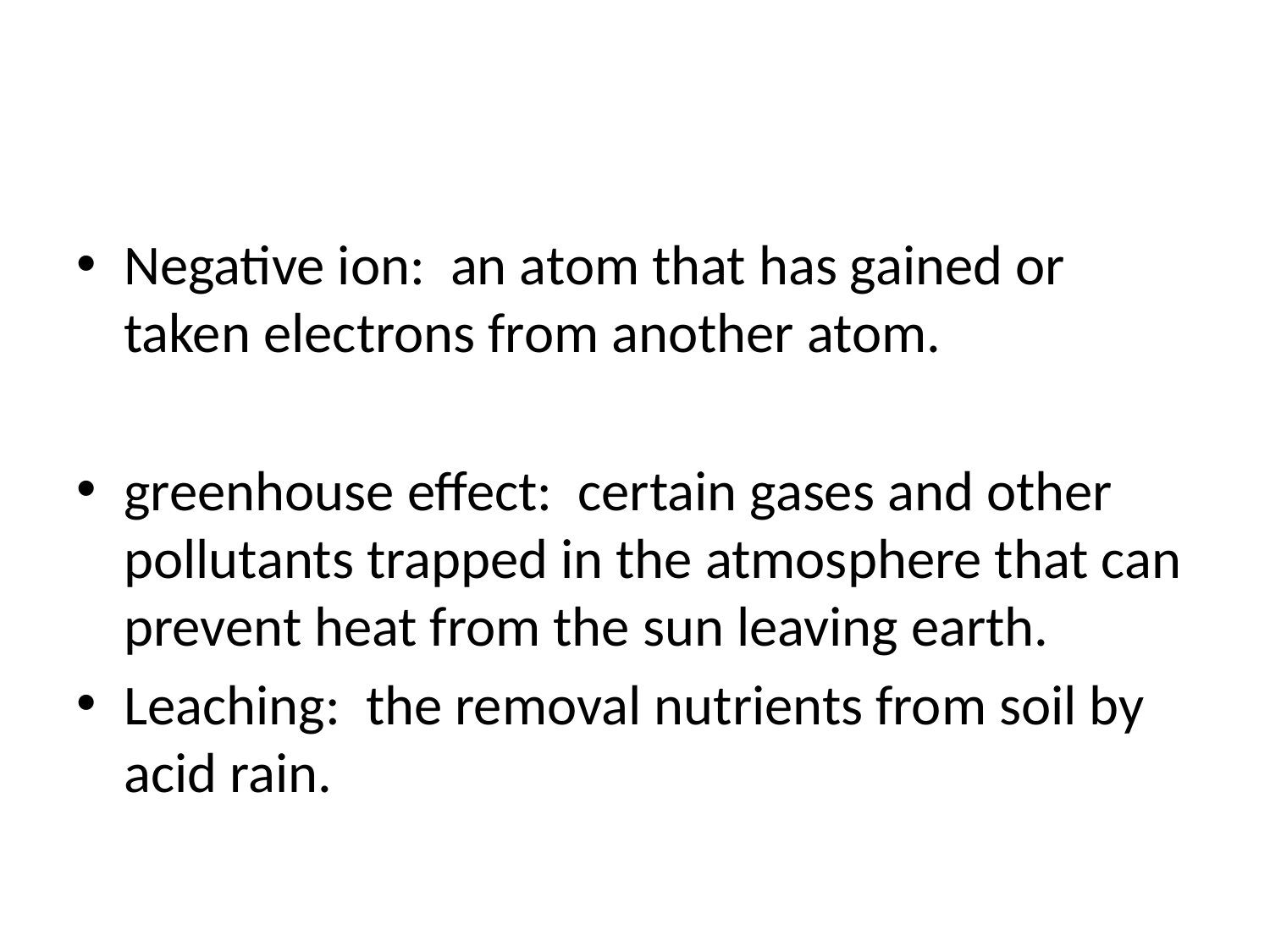

#
Negative ion:  an atom that has gained or taken electrons from another atom.

greenhouse effect:  certain gases and other pollutants trapped in the atmosphere that can prevent heat from the sun leaving earth.
Leaching:  the removal nutrients from soil by acid rain.